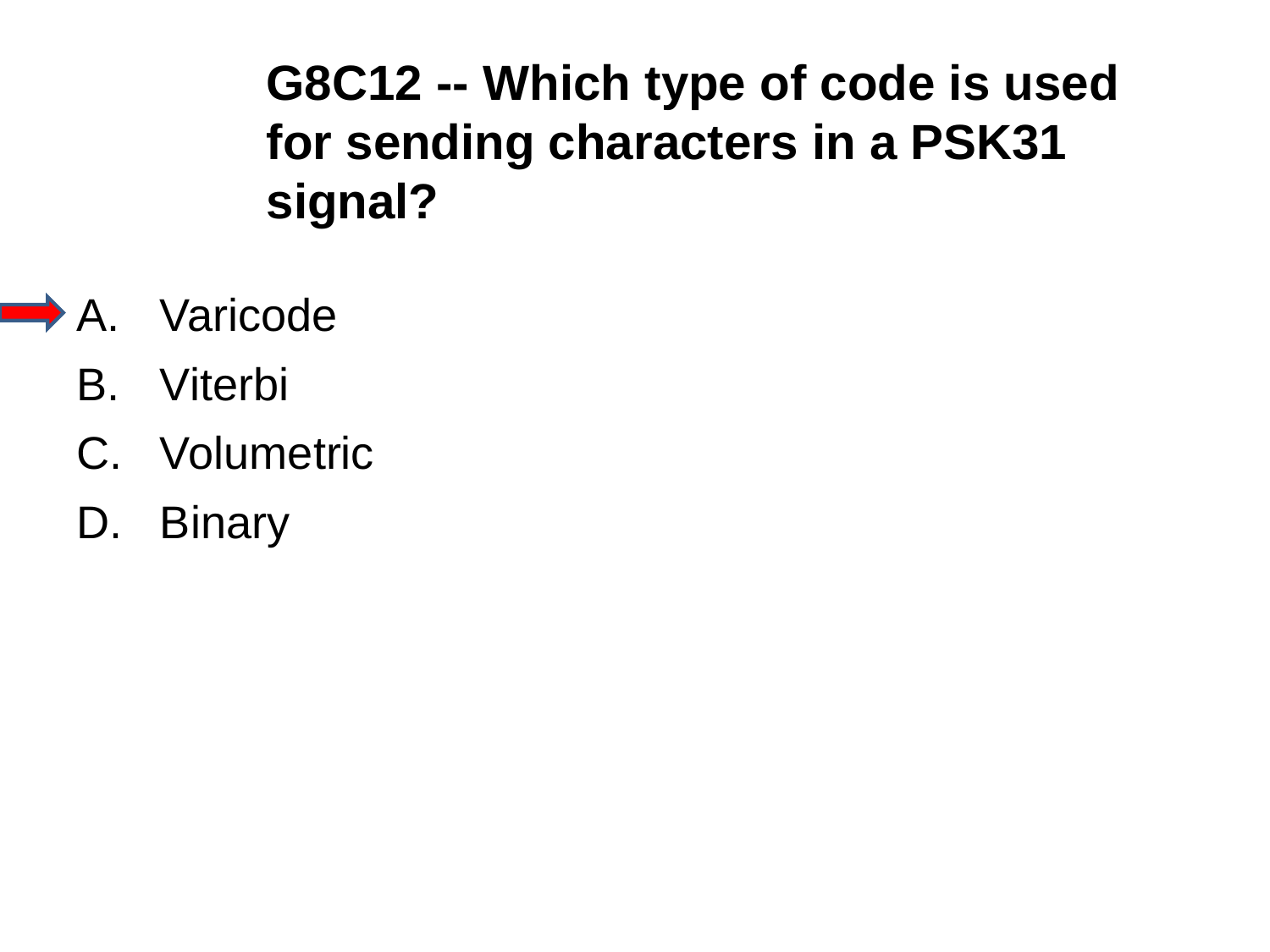

G8C12 -- Which type of code is used for sending characters in a PSK31 signal?
A.	 Varicode
B.	 Viterbi
C.	 Volumetric
D.	 Binary